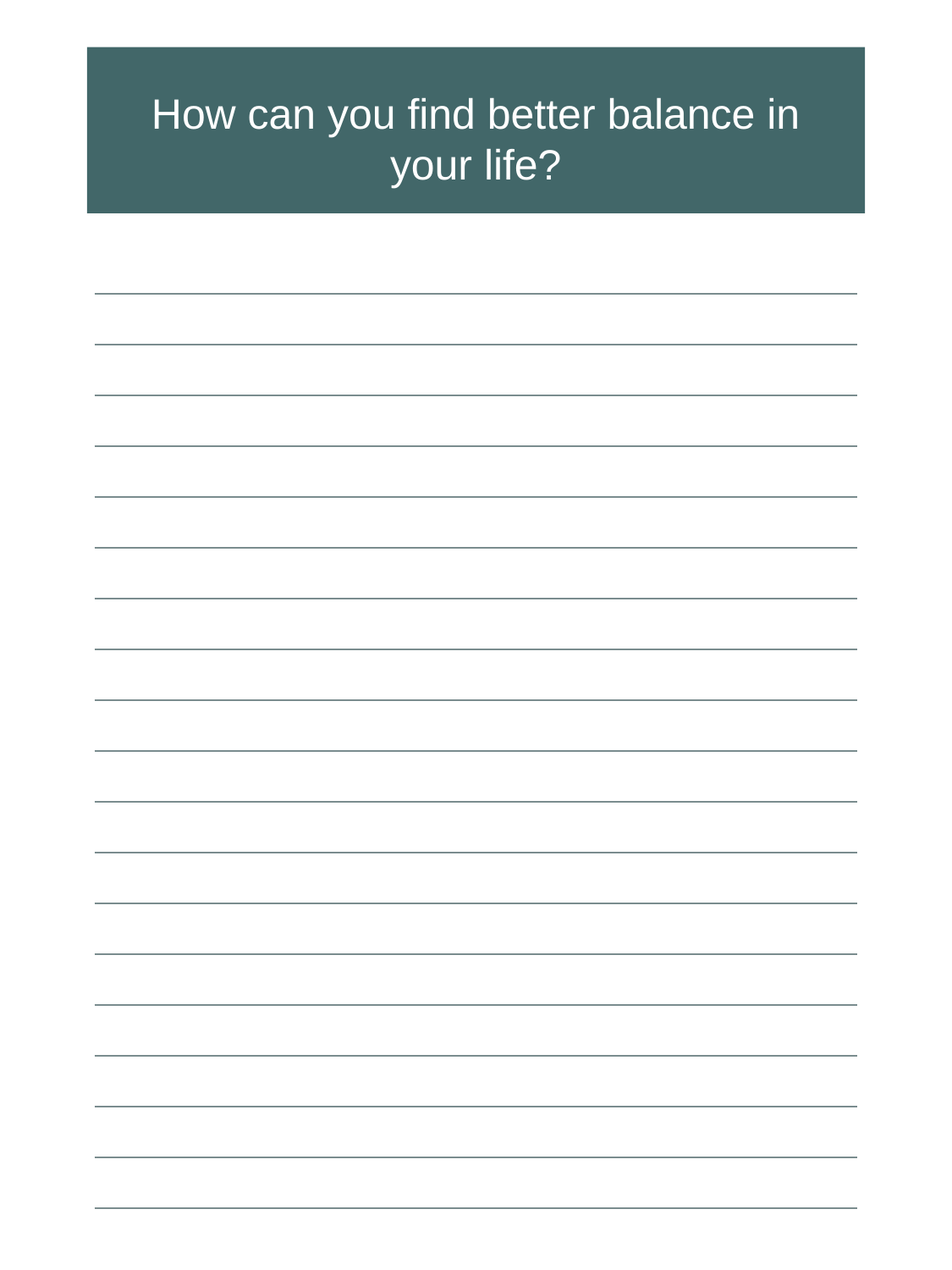

How can you find better balance in your life?
|  |
| --- |
|  |
|  |
|  |
|  |
|  |
|  |
|  |
|  |
|  |
|  |
|  |
|  |
|  |
|  |
|  |
|  |
|  |